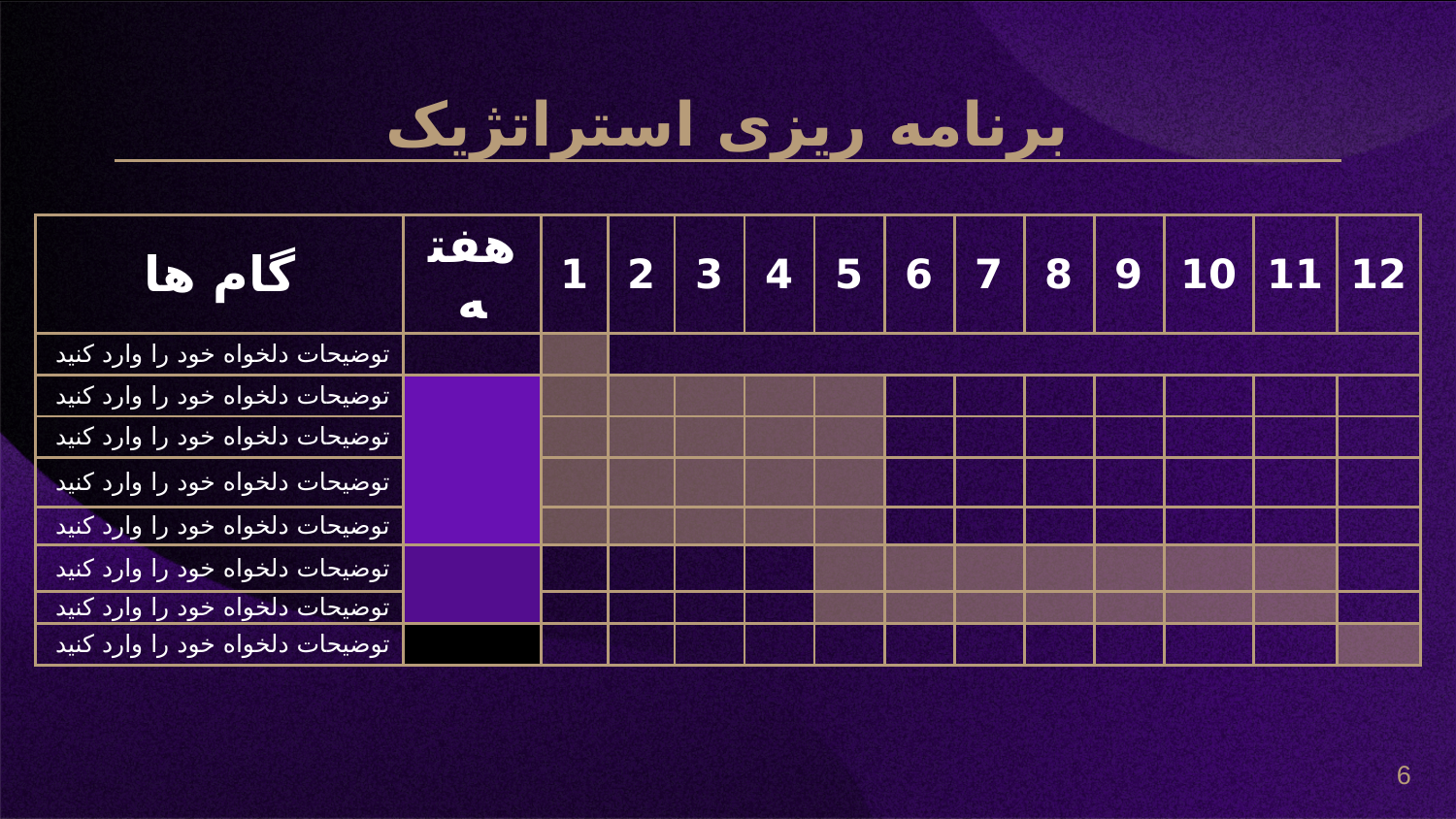

# برنامه ریزی استراتژیک
| گام ها | هفته | 1 | 2 | 3 | 4 | 5 | 6 | 7 | 8 | 9 | 10 | 11 | 12 |
| --- | --- | --- | --- | --- | --- | --- | --- | --- | --- | --- | --- | --- | --- |
| توضیحات دلخواه خود را وارد کنید |  |  |  |  |  |  |  |  |  |  |  |  |  |
| توضیحات دلخواه خود را وارد کنید |  |  |  |  |  |  |  |  |  |  |  |  |  |
| توضیحات دلخواه خود را وارد کنید |  |  |  |  |  |  |  |  |  |  |  |  |  |
| توضیحات دلخواه خود را وارد کنید |  |  |  |  |  |  |  |  |  |  |  |  |  |
| توضیحات دلخواه خود را وارد کنید |  |  |  |  |  |  |  |  |  |  |  |  |  |
| توضیحات دلخواه خود را وارد کنید |  |  |  |  |  |  |  |  |  |  |  |  |  |
| توضیحات دلخواه خود را وارد کنید |  |  |  |  |  |  |  |  |  |  |  |  |  |
| توضیحات دلخواه خود را وارد کنید |  |  |  |  |  |  |  |  |  |  |  |  |  |
6